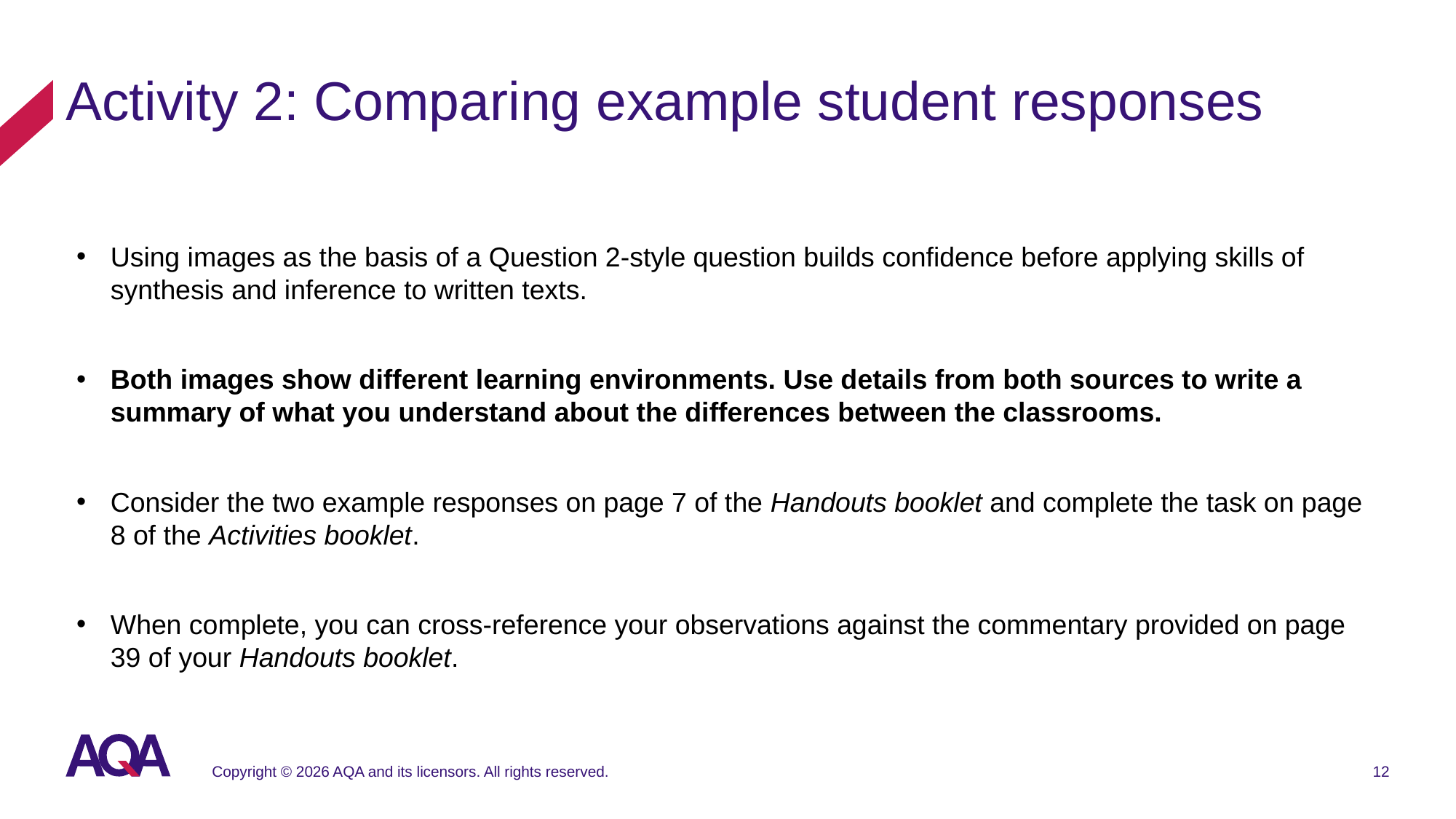

# Activity 2: Comparing example student responses
Using images as the basis of a Question 2-style question builds confidence before applying skills of synthesis and inference to written texts.

Both images show different learning environments. Use details from both sources to write a summary of what you understand about the differences between the classrooms.

Consider the two example responses on page 7 of the Handouts booklet and complete the task on page 8 of the Activities booklet.

When complete, you can cross-reference your observations against the commentary provided on page 39 of your Handouts booklet.

Copyright © 2026 AQA and its licensors. All rights reserved.
12